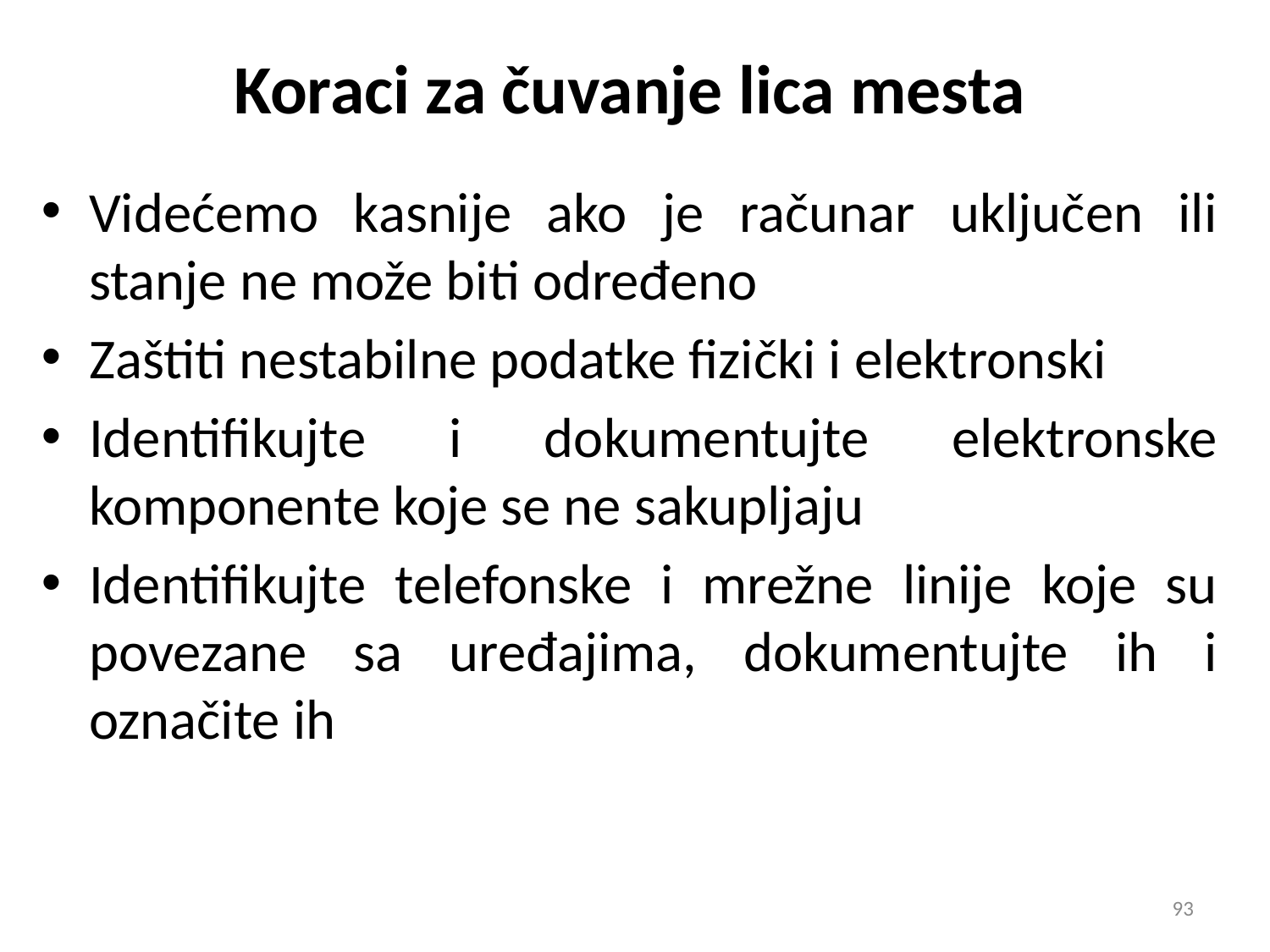

# Koraci za čuvanje lica mesta
Videćemo kasnije ako je računar uključen ili stanje ne može biti određeno
Zaštiti nestabilne podatke fizički i elektronski
Identifikujte i dokumentujte elektronske komponente koje se ne sakupljaju
Identifikujte telefonske i mrežne linije koje su povezane sa uređajima, dokumentujte ih i označite ih
93